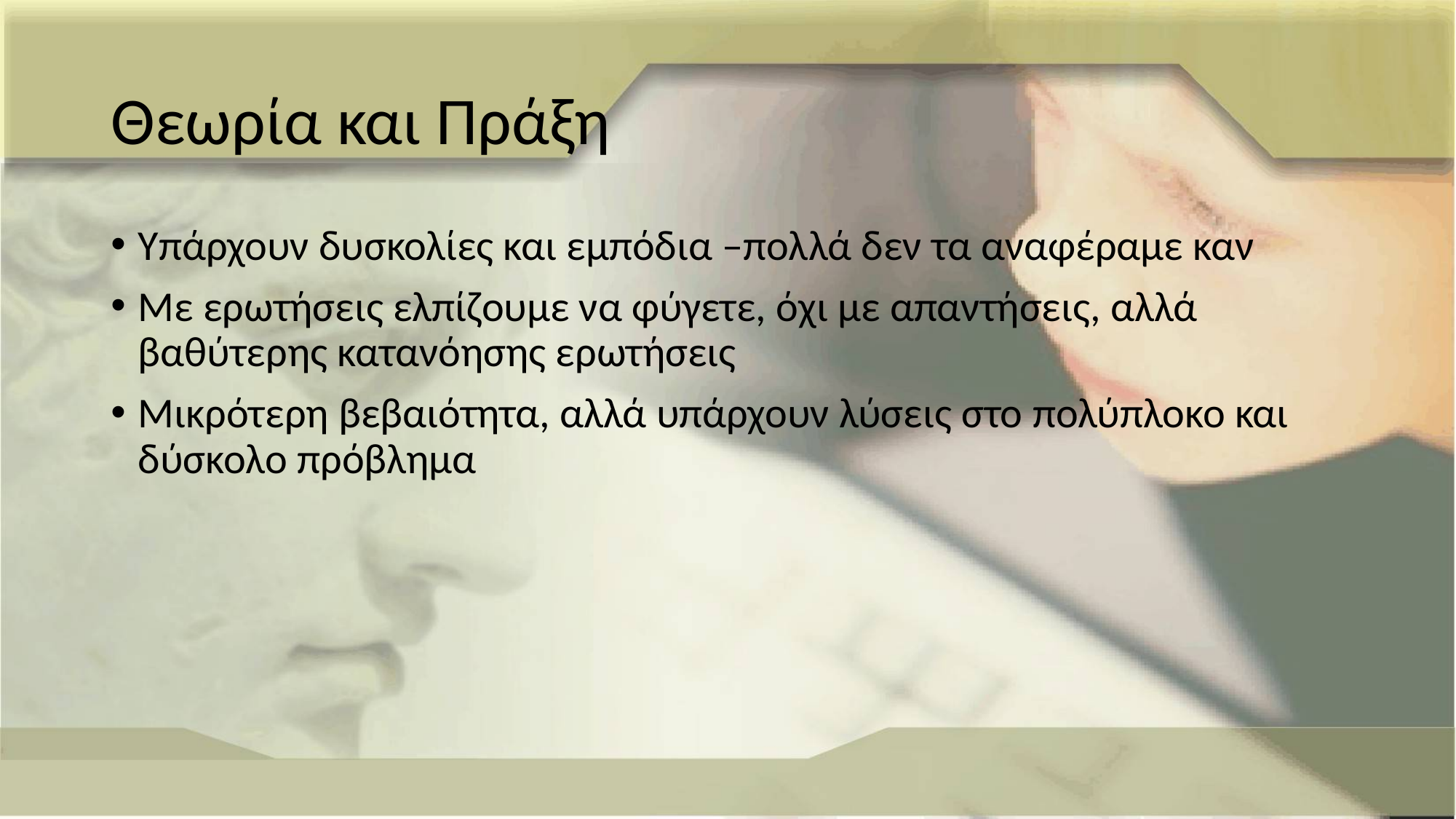

# Θεωρία και Πράξη
Υπάρχουν δυσκολίες και εμπόδια –πολλά δεν τα αναφέραμε καν
Με ερωτήσεις ελπίζουμε να φύγετε, όχι με απαντήσεις, αλλά βαθύτερης κατανόησης ερωτήσεις
Μικρότερη βεβαιότητα, αλλά υπάρχουν λύσεις στο πολύπλοκο και δύσκολο πρόβλημα